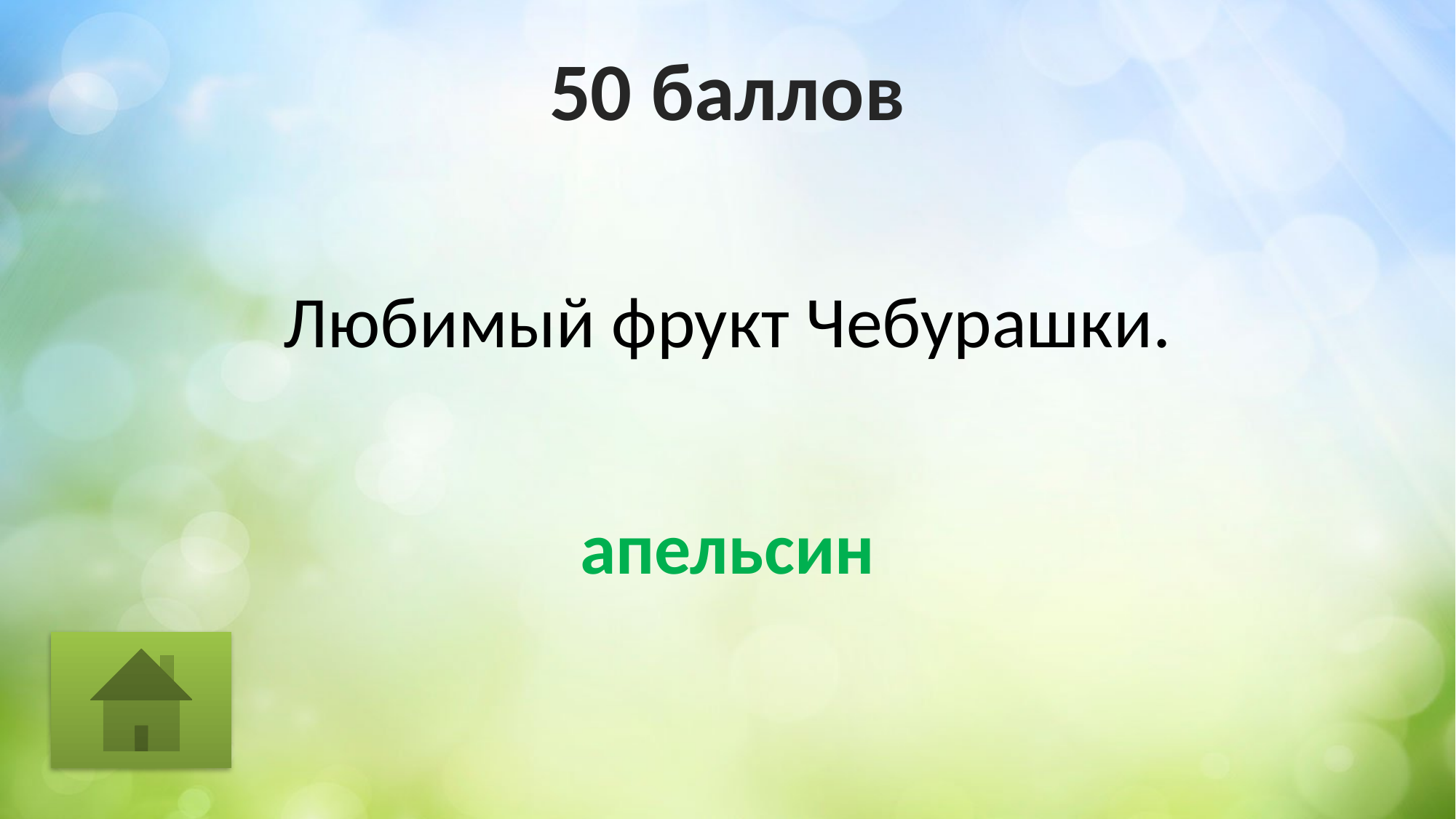

# 50 баллов
Любимый фрукт Чебурашки.
апельсин